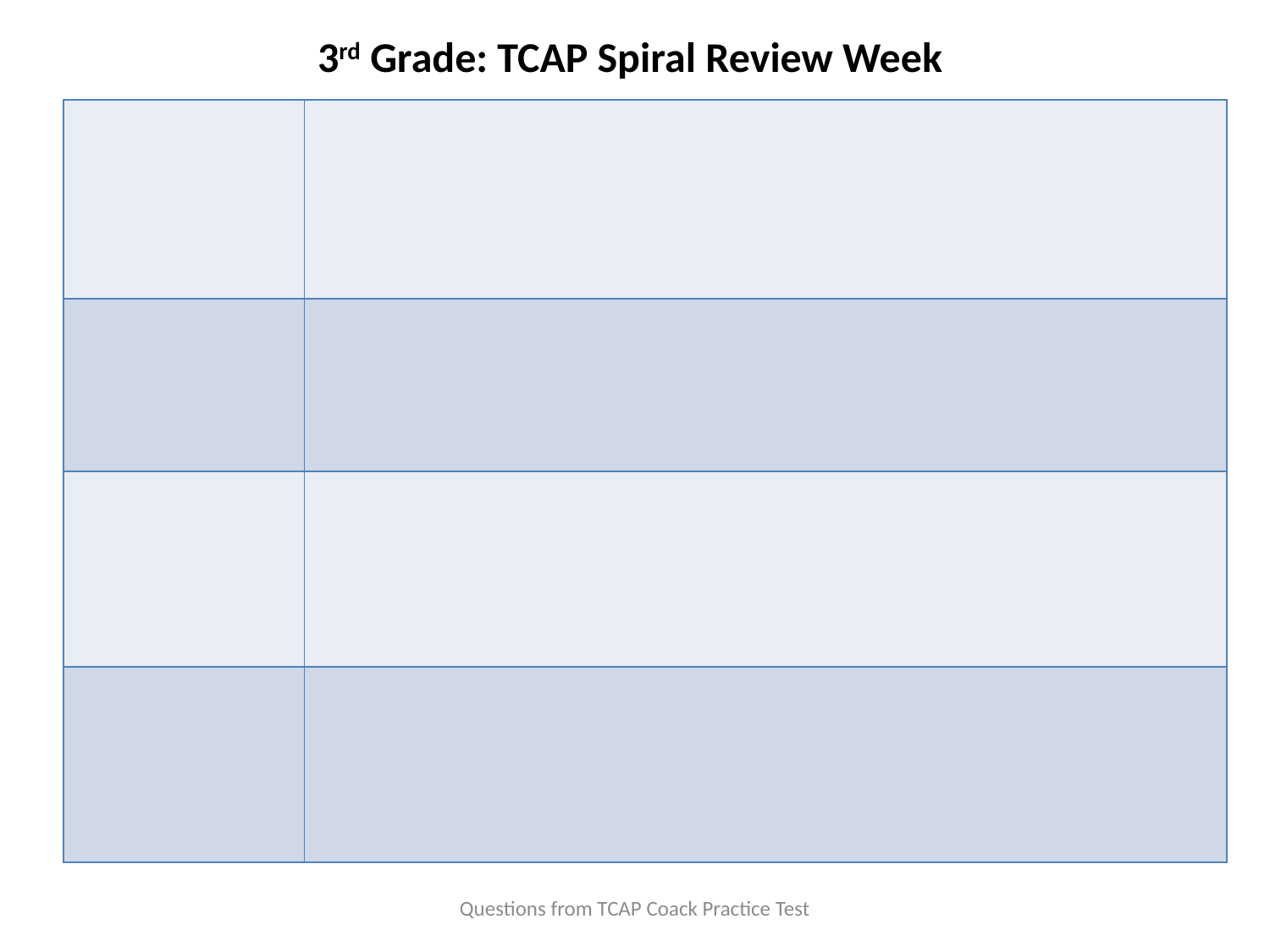

# 3rd Grade: TCAP Spiral Review Week
|  |  |
| --- | --- |
|  |  |
|  |  |
|  |  |

Questions from TCAP Coack Practice Test